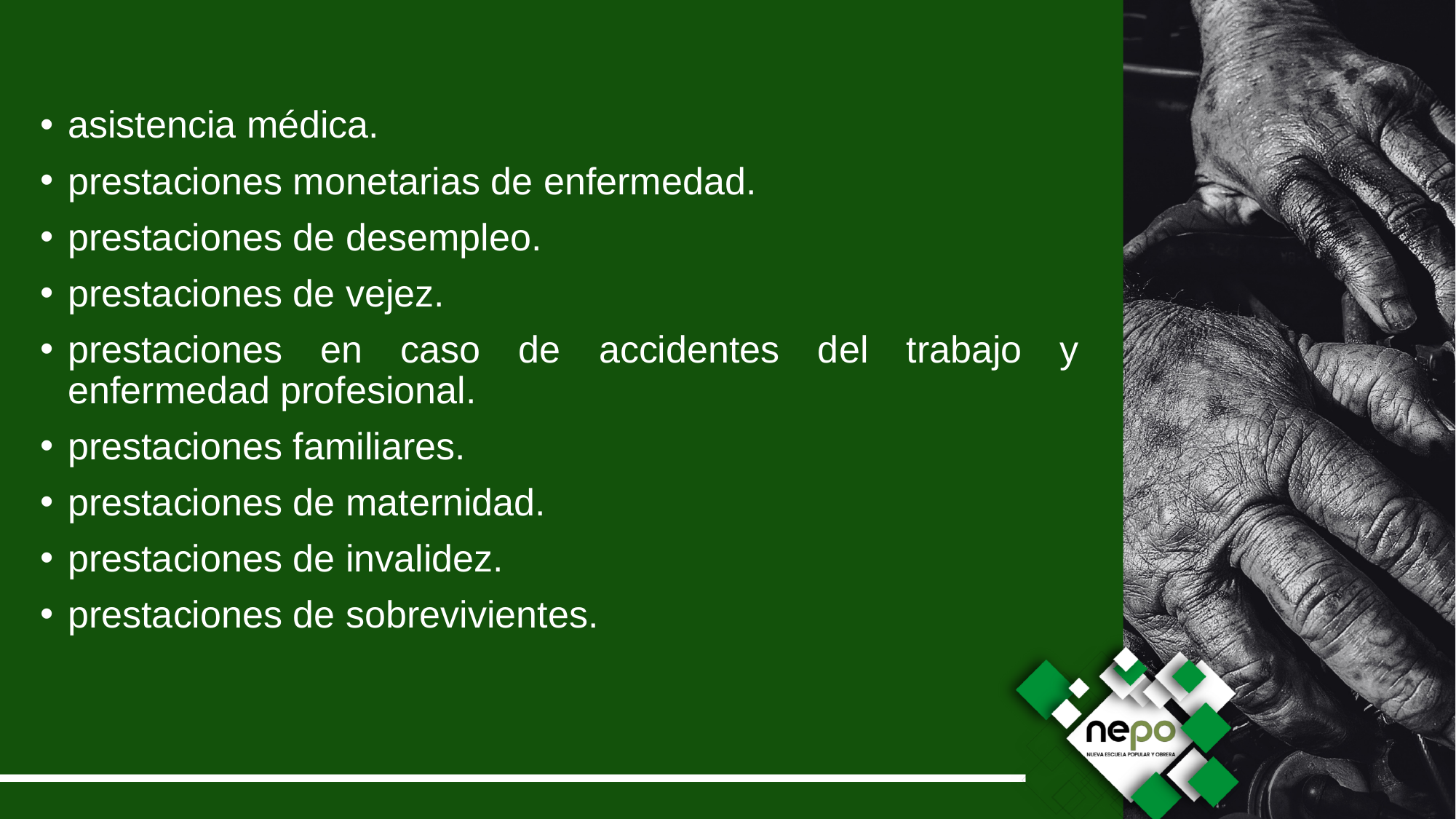

asistencia médica.
prestaciones monetarias de enfermedad.
prestaciones de desempleo.
prestaciones de vejez.
prestaciones en caso de accidentes del trabajo y enfermedad profesional.
prestaciones familiares.
prestaciones de maternidad.
prestaciones de invalidez.
prestaciones de sobrevivientes.